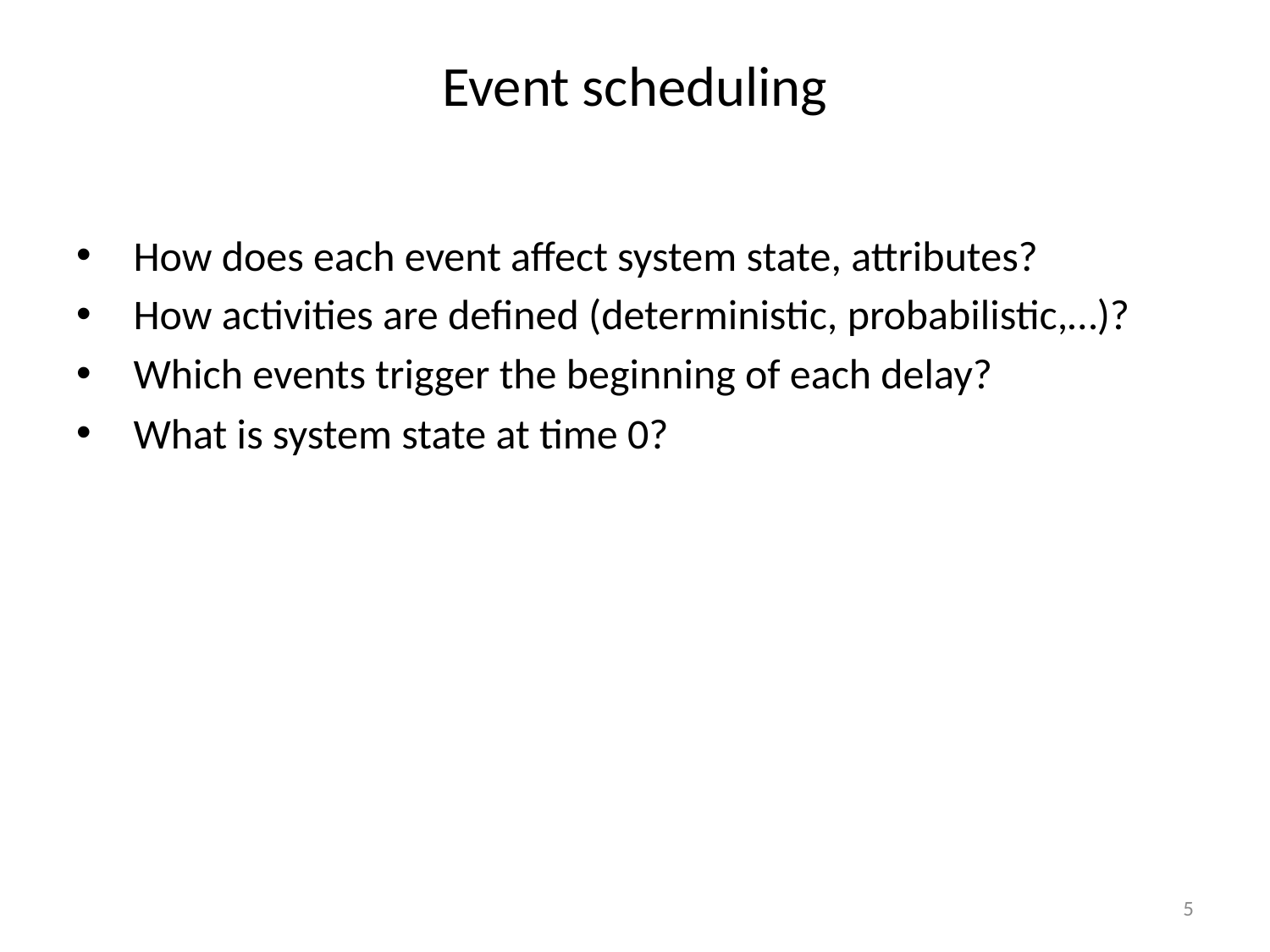

# Event scheduling
 How does each event affect system state, attributes?
 How activities are defined (deterministic, probabilistic,…)?
 Which events trigger the beginning of each delay?
 What is system state at time 0?
5